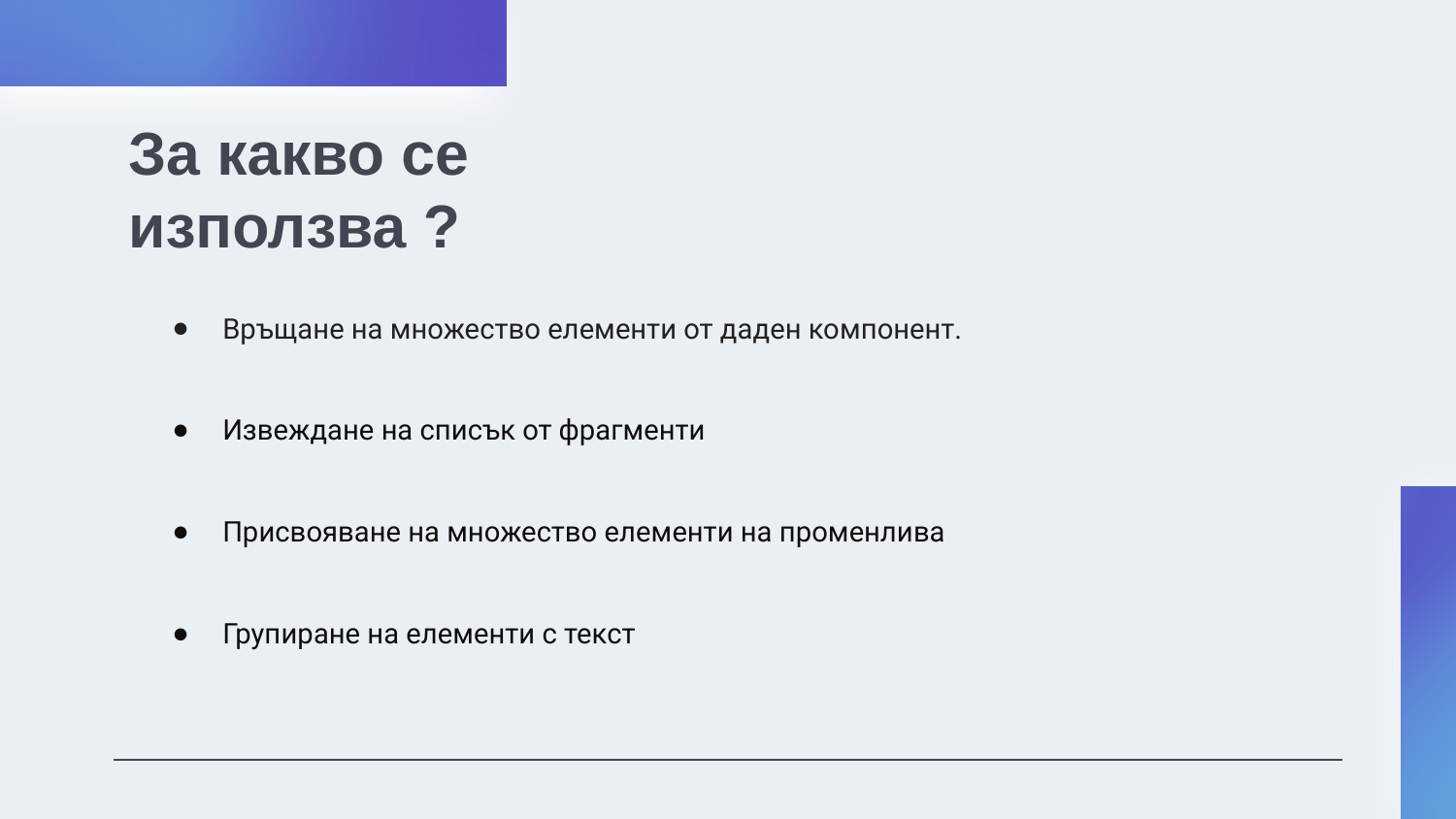

# За какво се използва ?
Връщане на множество елементи от даден компонент.

Извеждане на списък от фрагменти

Присвояване на множество елементи на променлива

Групиране на елементи с текст